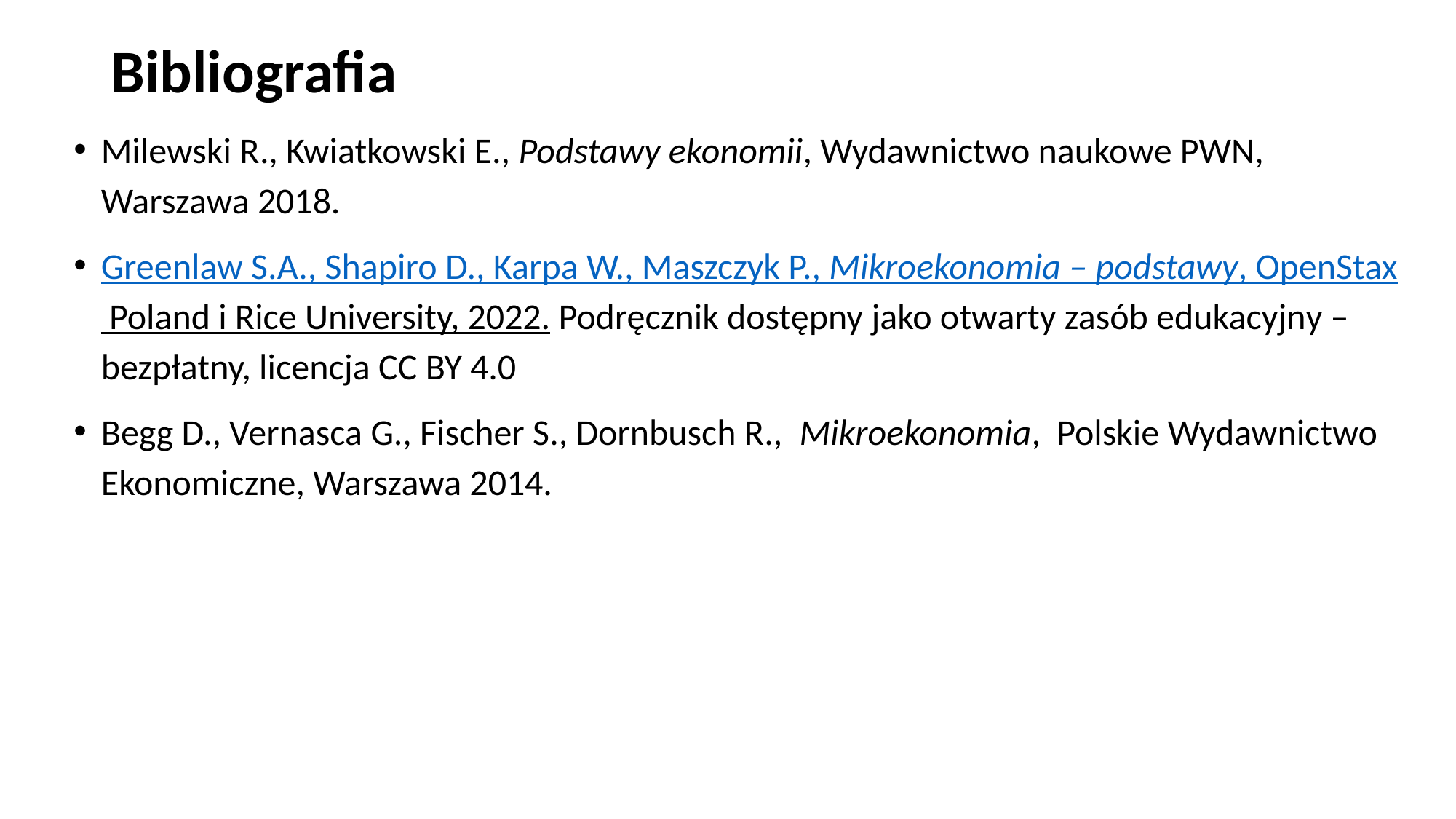

# Bibliografia
Milewski R., Kwiatkowski E., Podstawy ekonomii, Wydawnictwo naukowe PWN, Warszawa 2018.
Greenlaw S.A., Shapiro D., Karpa W., Maszczyk P., Mikroekonomia – podstawy, OpenStax Poland i Rice University, 2022. Podręcznik dostępny jako otwarty zasób edukacyjny – bezpłatny, licencja CC BY 4.0
Begg D., Vernasca G., Fischer S., Dornbusch R.,  Mikroekonomia,  Polskie Wydawnictwo Ekonomiczne, Warszawa 2014.